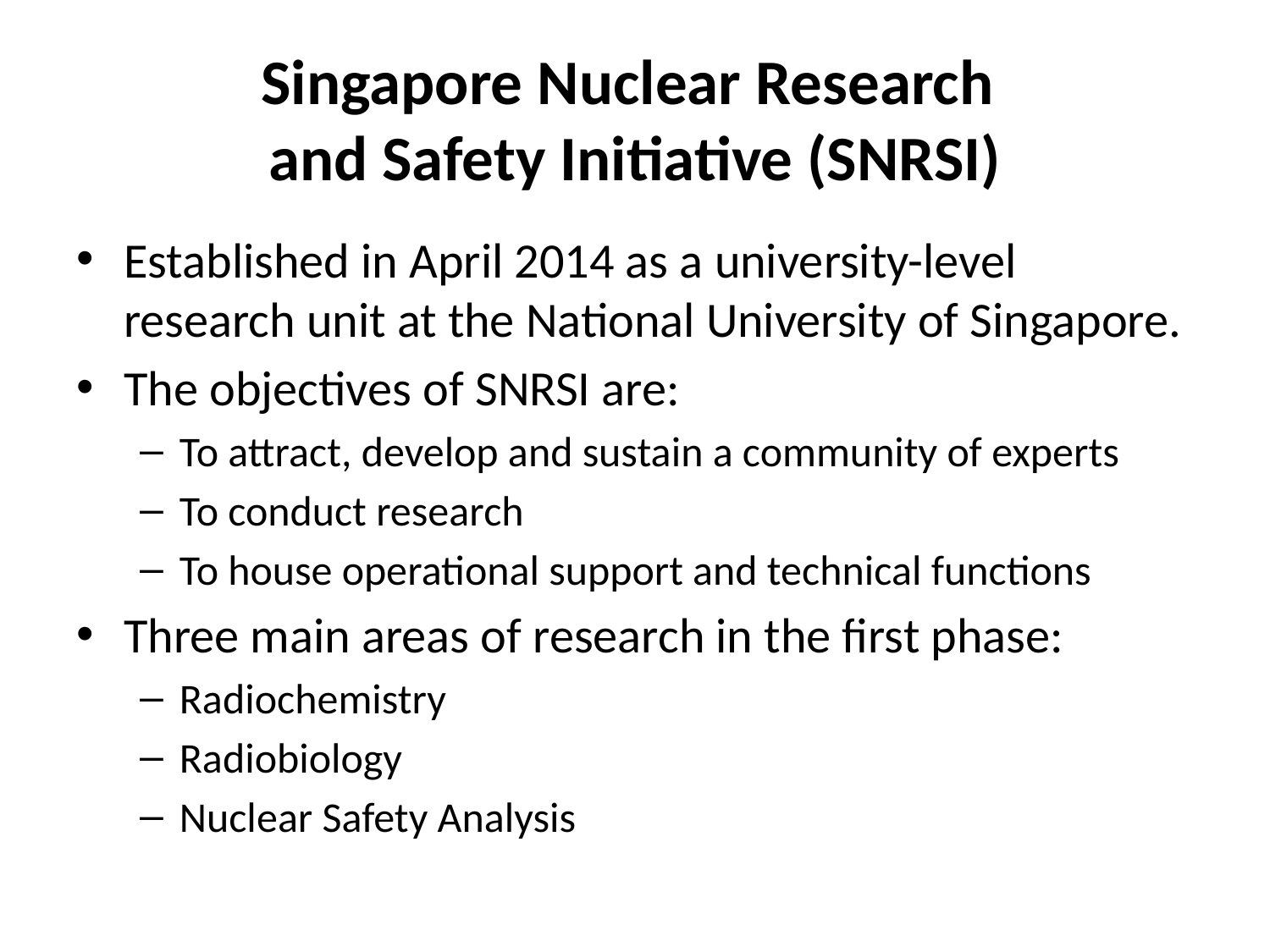

# Singapore Nuclear Research and Safety Initiative (SNRSI)
Established in April 2014 as a university-level research unit at the National University of Singapore.
The objectives of SNRSI are:
To attract, develop and sustain a community of experts
To conduct research
To house operational support and technical functions
Three main areas of research in the first phase:
Radiochemistry
Radiobiology
Nuclear Safety Analysis